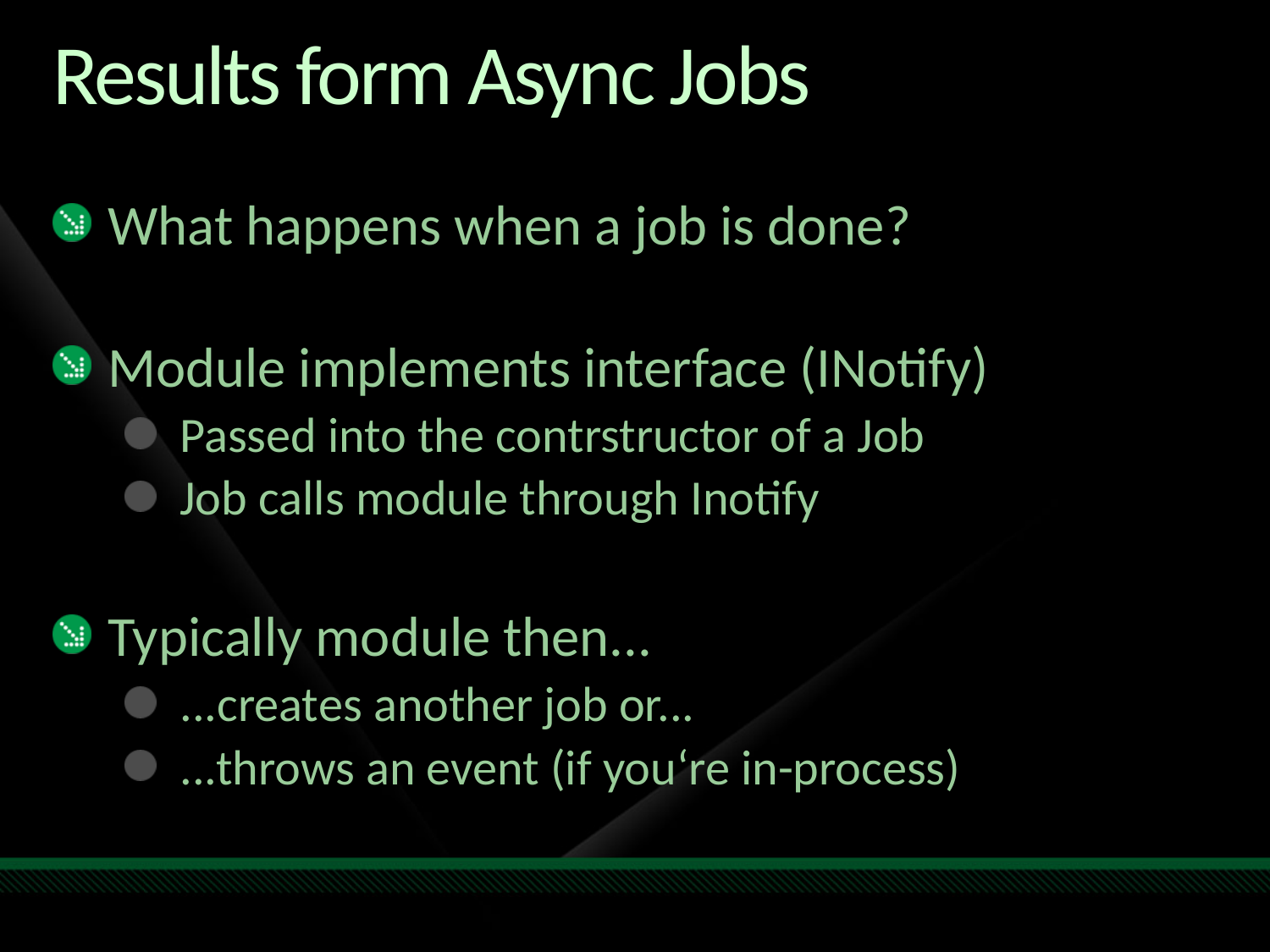

# Results form Async Jobs
What happens when a job is done?

Module implements interface (INotify)
Passed into the contrstructor of a Job
Job calls module through Inotify

Typically module then...
...creates another job or...
...throws an event (if you‘re in-process)